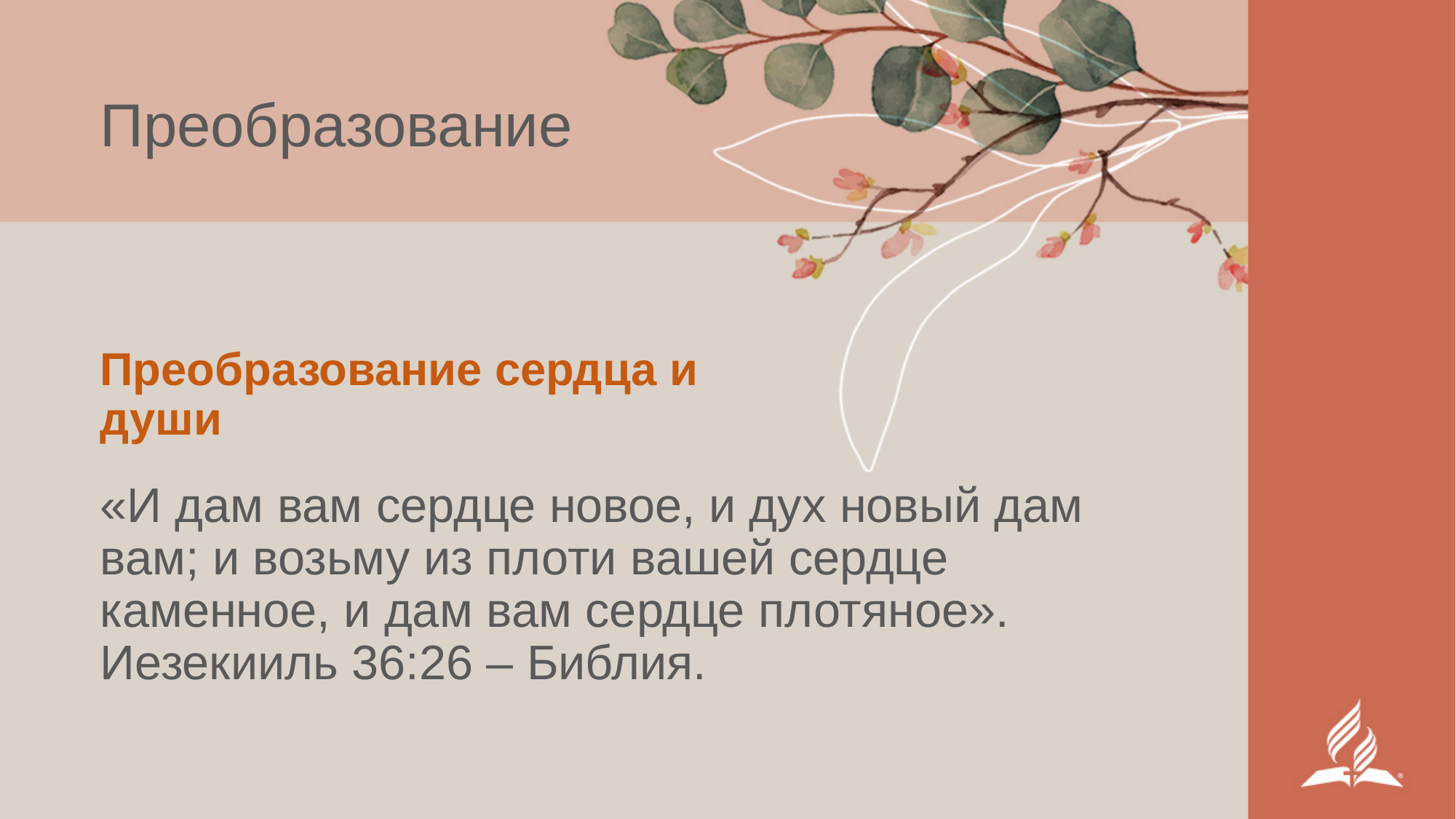

# Преобразование
Преобразование сердца и души
«И дам вам сердце новое, и дух новый дам вам; и возьму из плоти вашей сердце каменное, и дам вам сердце плотяное».
Иезекииль 36:26 – Библия.